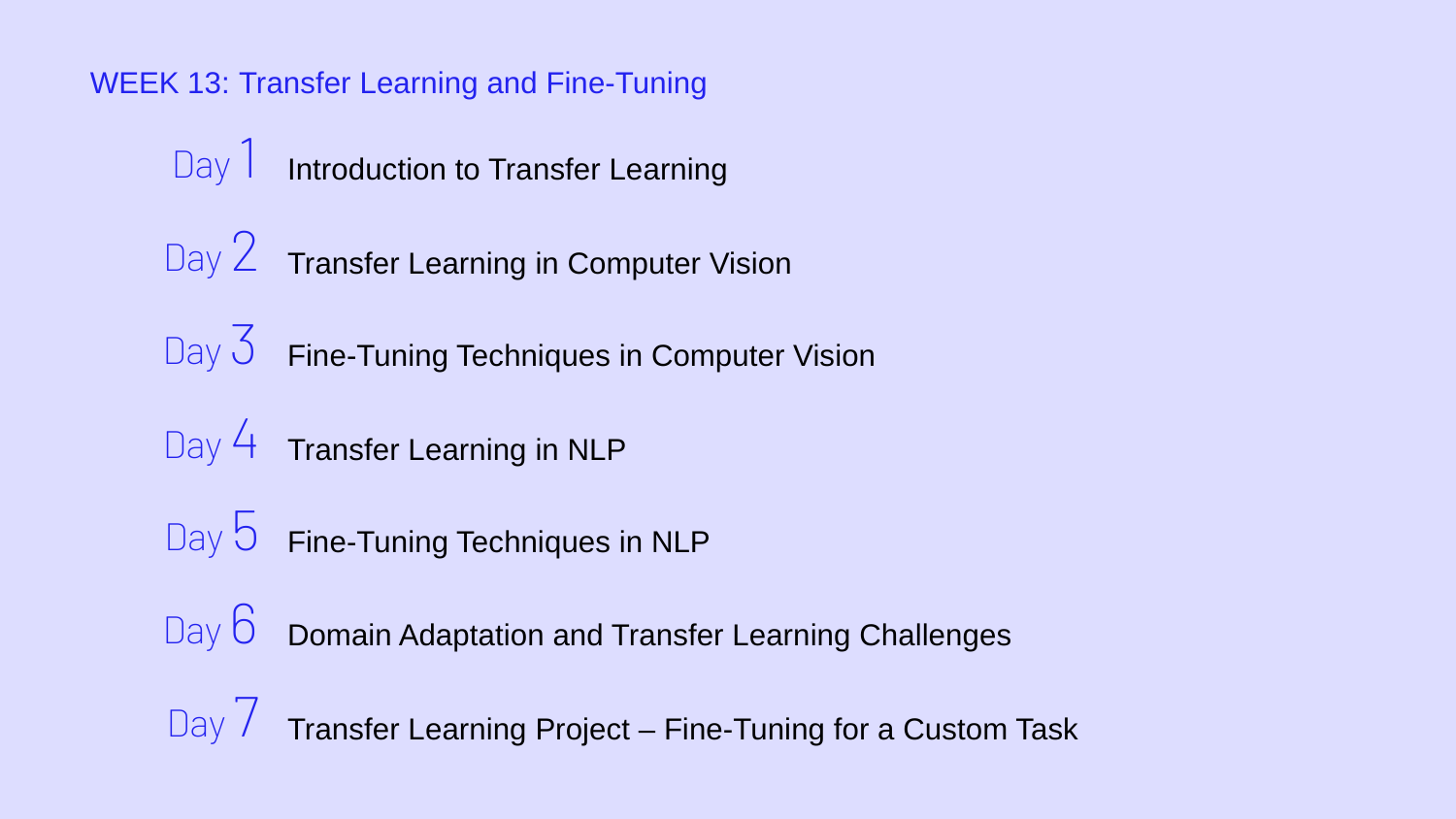

WEEK 13: Transfer Learning and Fine-Tuning
Day 1
Introduction to Transfer Learning
Day 2
Transfer Learning in Computer Vision
Day 3
Fine-Tuning Techniques in Computer Vision
Day 4
Transfer Learning in NLP
Day 5
Fine-Tuning Techniques in NLP
Day 6
Domain Adaptation and Transfer Learning Challenges
Day 7
Transfer Learning Project – Fine-Tuning for a Custom Task